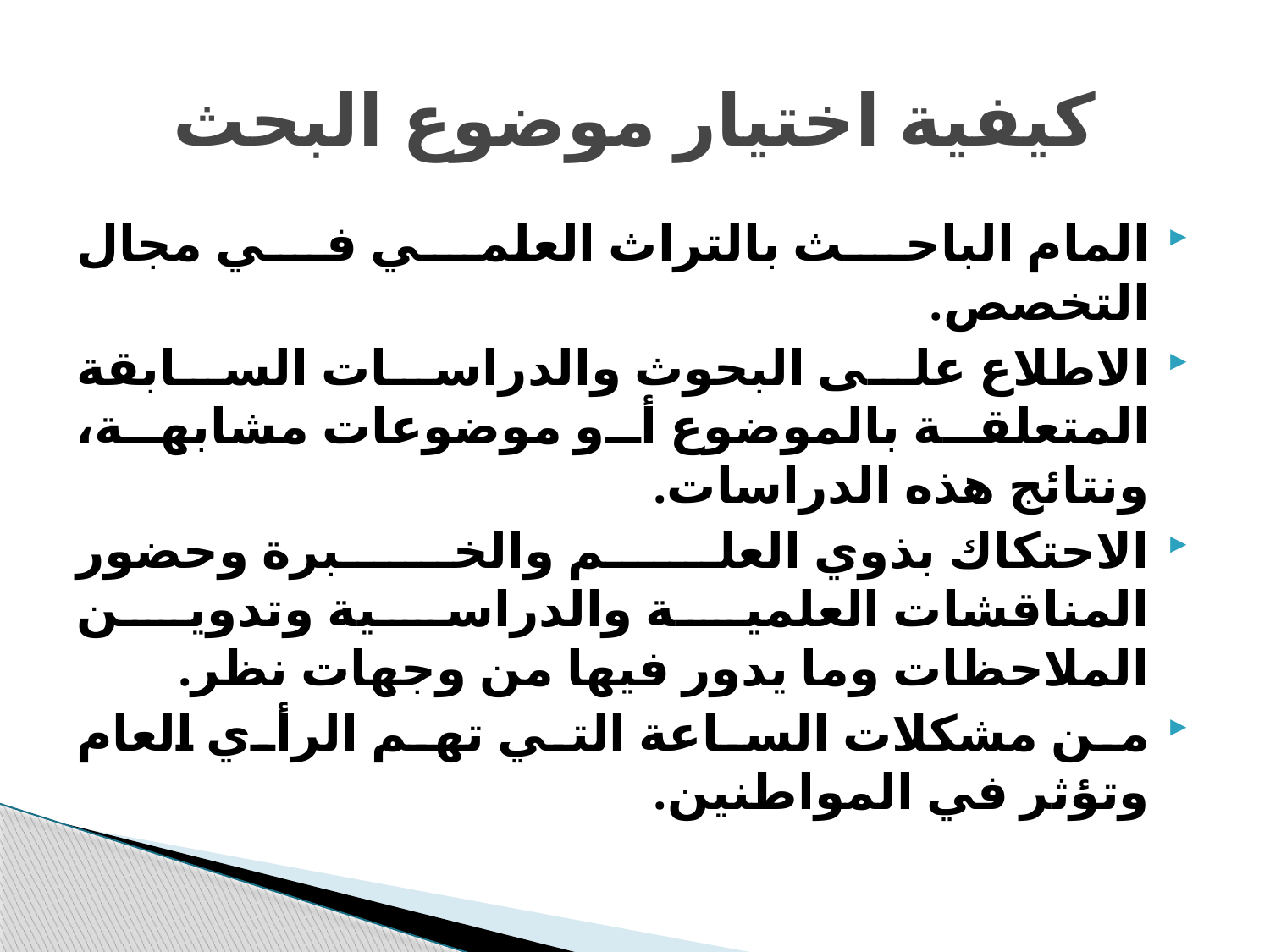

# كيفية اختيار موضوع البحث
المام الباحث بالتراث العلمي في مجال التخصص.
الاطلاع على البحوث والدراسات السابقة المتعلقة بالموضوع أو موضوعات مشابهة، ونتائج هذه الدراسات.
الاحتكاك بذوي العلم والخبرة وحضور المناقشات العلمية والدراسية وتدوين الملاحظات وما يدور فيها من وجهات نظر.
من مشكلات الساعة التي تهم الرأي العام وتؤثر في المواطنين.